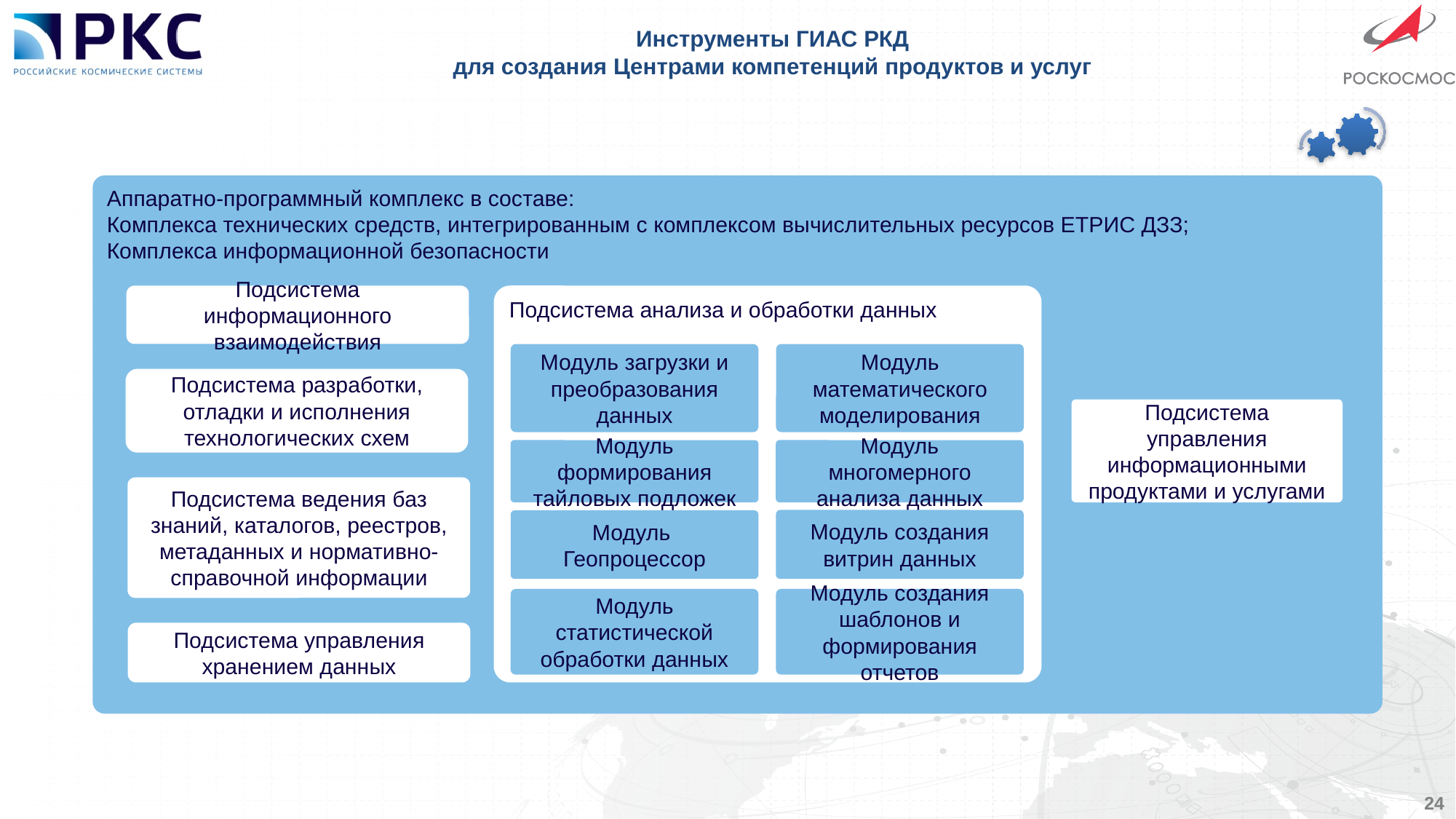

# Инструменты ГИАС РКД для создания Центрами компетенций продуктов и услуг

Аппаратно-программный комплекс в составе:
Комплекса технических средств, интегрированным с комплексом вычислительных ресурсов ЕТРИС ДЗЗ;
Комплекса информационной безопасности
Подсистема анализа и обработки данных
Подсистема информационного взаимодействия
Модуль загрузки и преобразования данных
Модуль математического моделирования
Подсистема разработки, отладки и исполнения технологических схем
Подсистема управления информационными продуктами и услугами
Модуль формирования тайловых подложек
Модуль многомерного анализа данных
Подсистема ведения баз знаний, каталогов, реестров, метаданных и нормативно-справочной информации
Модуль создания витрин данных
Модуль
Геопроцессор
Модуль статистической обработки данных
Модуль создания шаблонов и формирования отчетов
Подсистема управления хранением данных